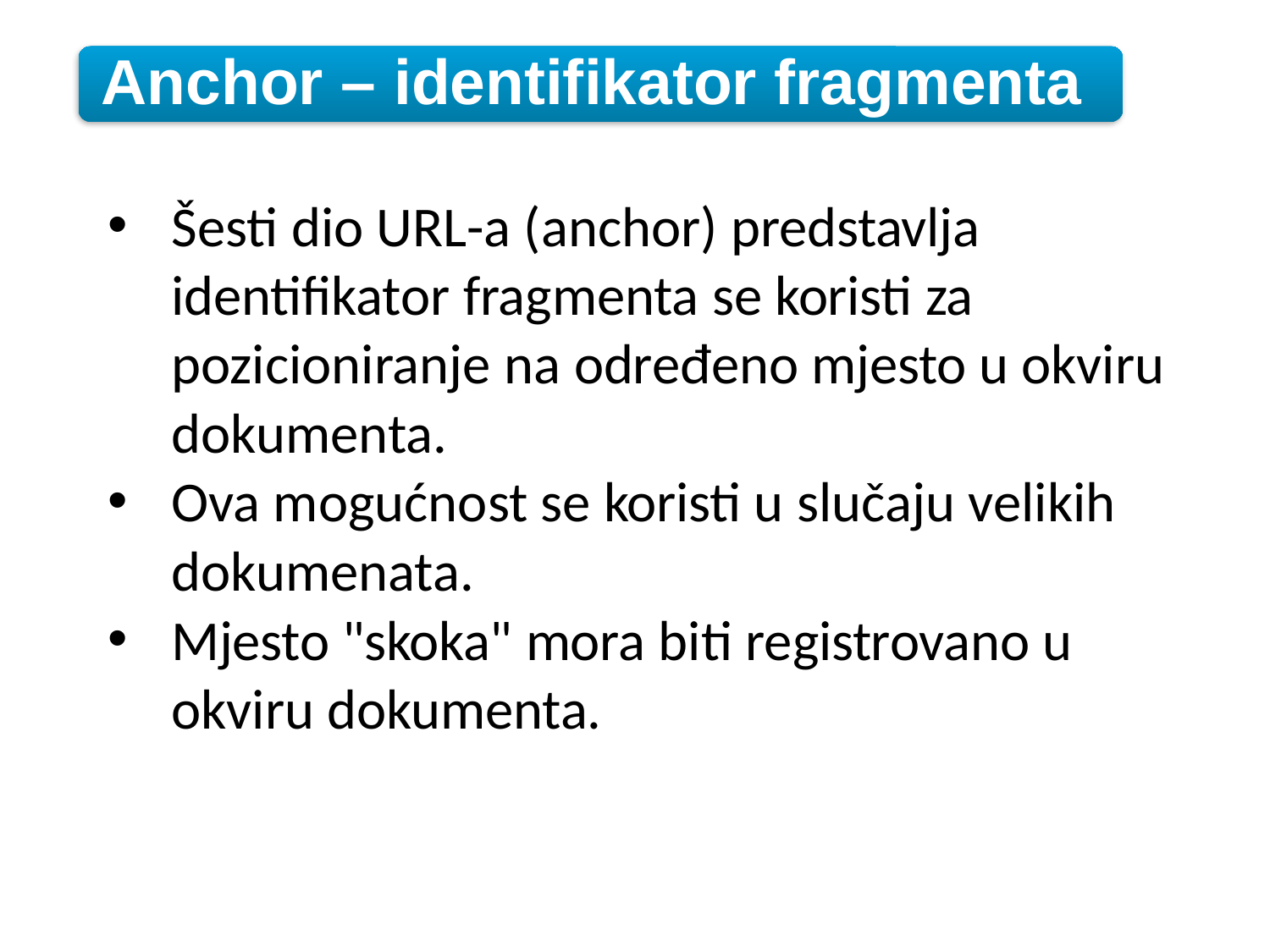

Anchor – identifikator fragmenta
Šesti dio URL-a (anchor) predstavlja identifikator fragmenta se koristi za pozicioniranje na određeno mjesto u okviru dokumenta.
Ova mogućnost se koristi u slučaju velikih dokumenata.
Mjesto "skoka" mora biti registrovano u okviru dokumenta.